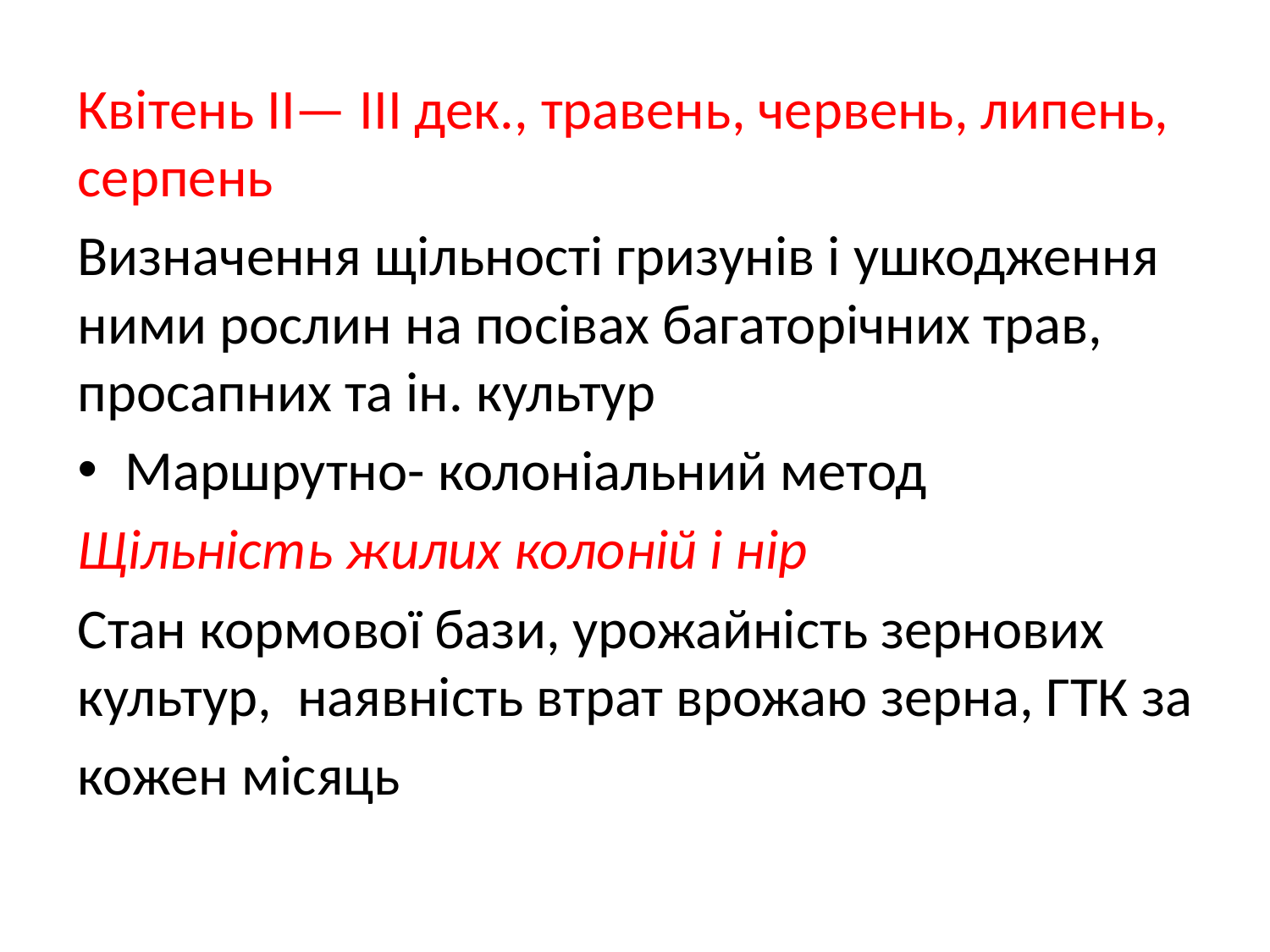

Квітень II— ІІІ дек., травень, червень, липень, серпень
Визначення щільності гризунів і ушкодження ними рослин на посівах багаторічних трав,  просапних та ін. культур
Маршрутно- колоніальний метод
Щільність жилих колоній і нір
Стан кормової бази, урожайність зернових культур,  наявність втрат врожаю зерна, ГТК за
кожен місяць